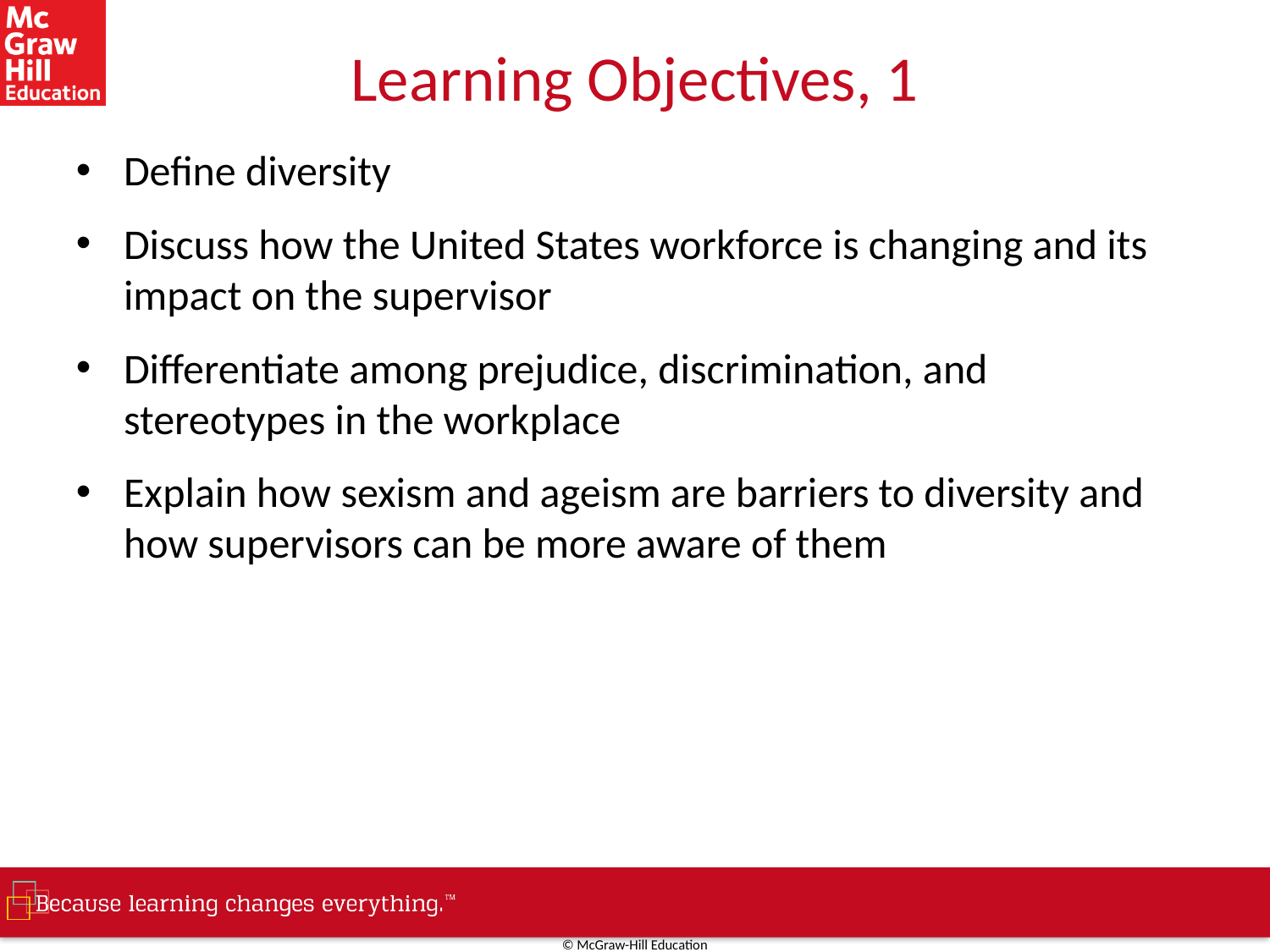

# Learning Objectives, 1
Define diversity
Discuss how the United States workforce is changing and its impact on the supervisor
Differentiate among prejudice, discrimination, and stereotypes in the workplace
Explain how sexism and ageism are barriers to diversity and how supervisors can be more aware of them